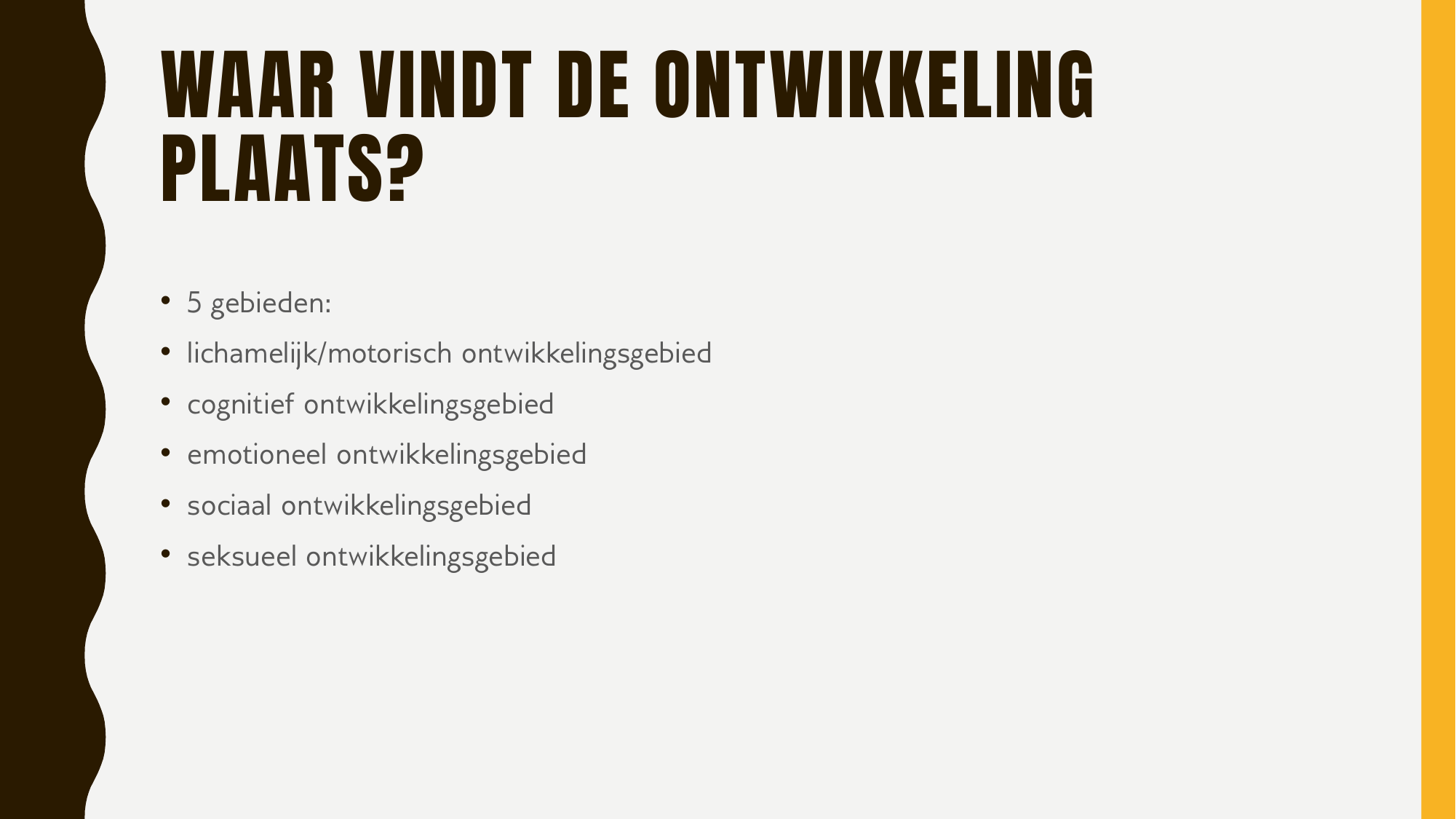

# Waar vindt de ontwikkeling plaats?
5 gebieden:
lichamelijk/motorisch ontwikkelingsgebied
cognitief ontwikkelingsgebied
emotioneel ontwikkelingsgebied
sociaal ontwikkelingsgebied
seksueel ontwikkelingsgebied